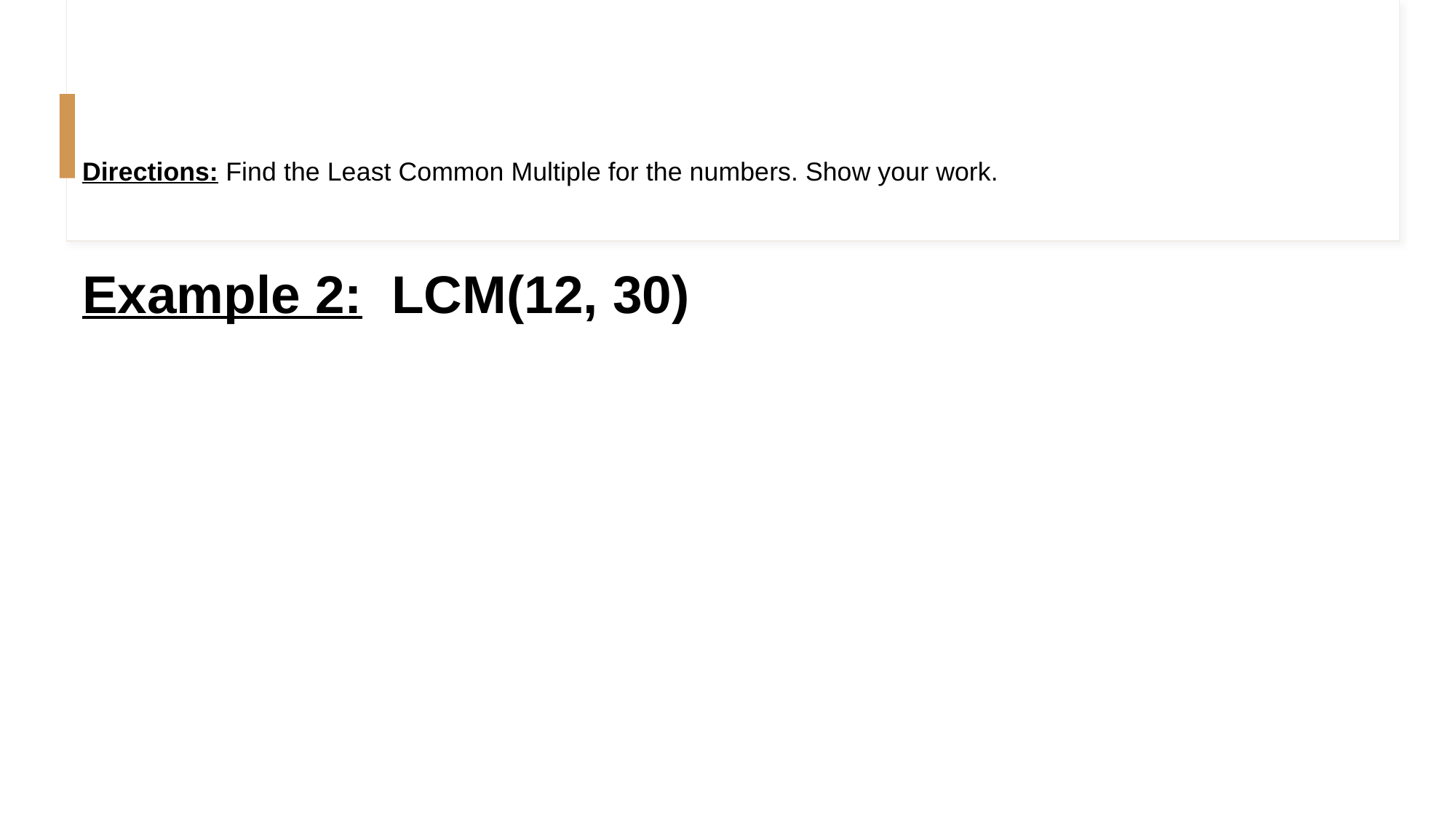

# Directions: Find the Least Common Multiple for the numbers. Show your work.
Example 2:  LCM(12, 30)